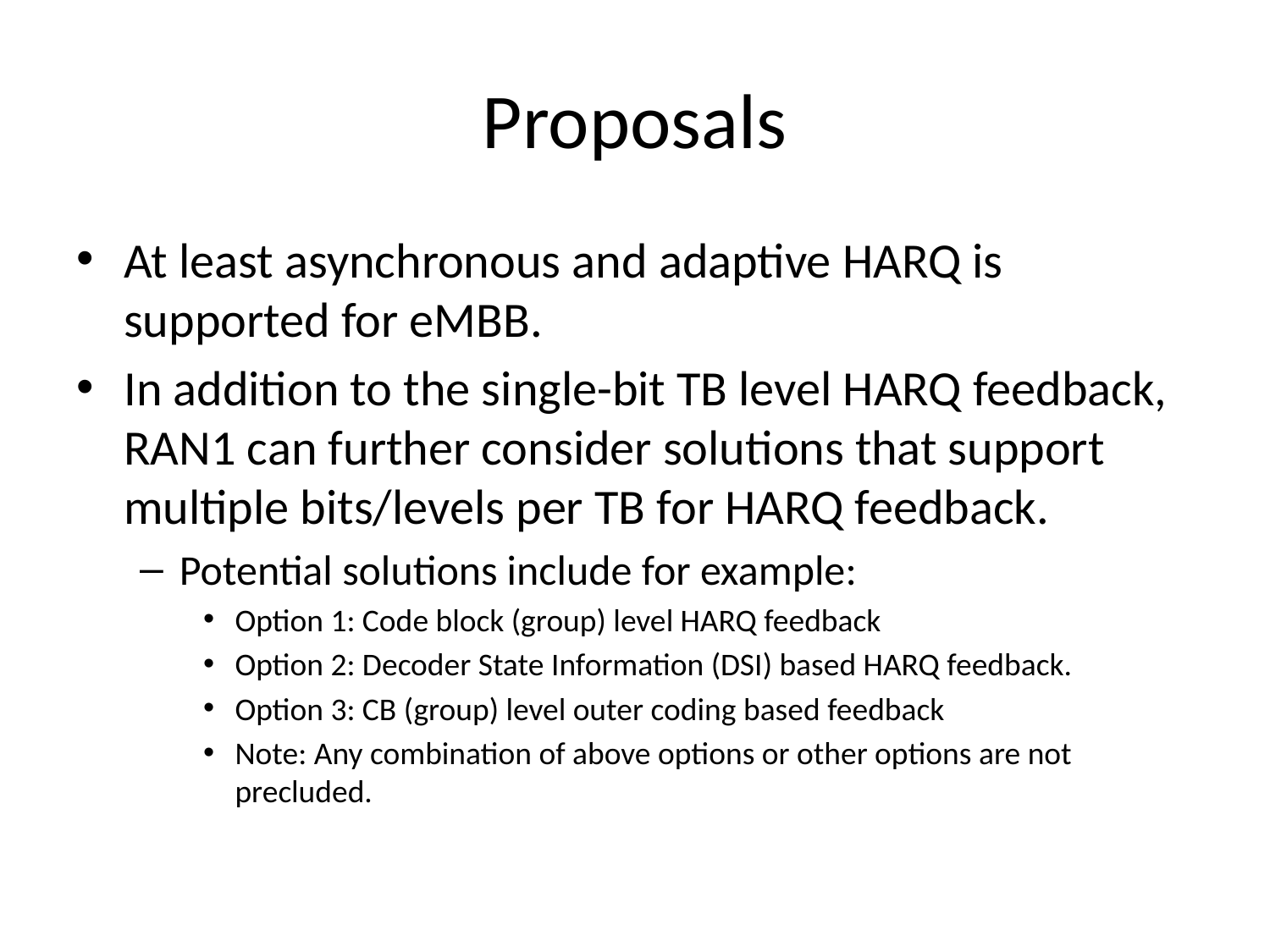

# Proposals
At least asynchronous and adaptive HARQ is supported for eMBB.
In addition to the single-bit TB level HARQ feedback, RAN1 can further consider solutions that support multiple bits/levels per TB for HARQ feedback.
Potential solutions include for example:
Option 1: Code block (group) level HARQ feedback
Option 2: Decoder State Information (DSI) based HARQ feedback.
Option 3: CB (group) level outer coding based feedback
Note: Any combination of above options or other options are not precluded.